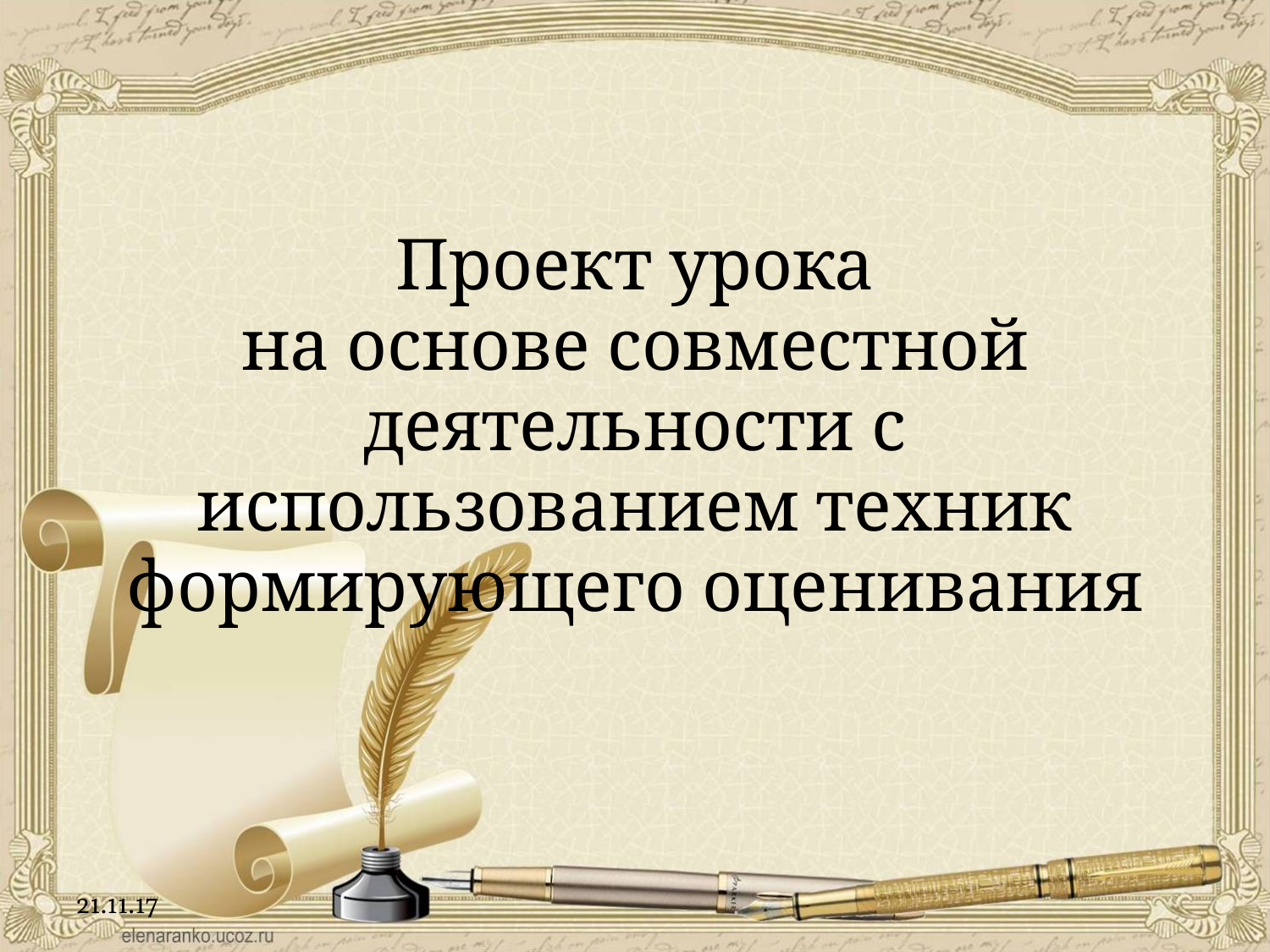

# Проект урока на основе совместной деятельности с использованием техник формирующего оценивания
21.11.17